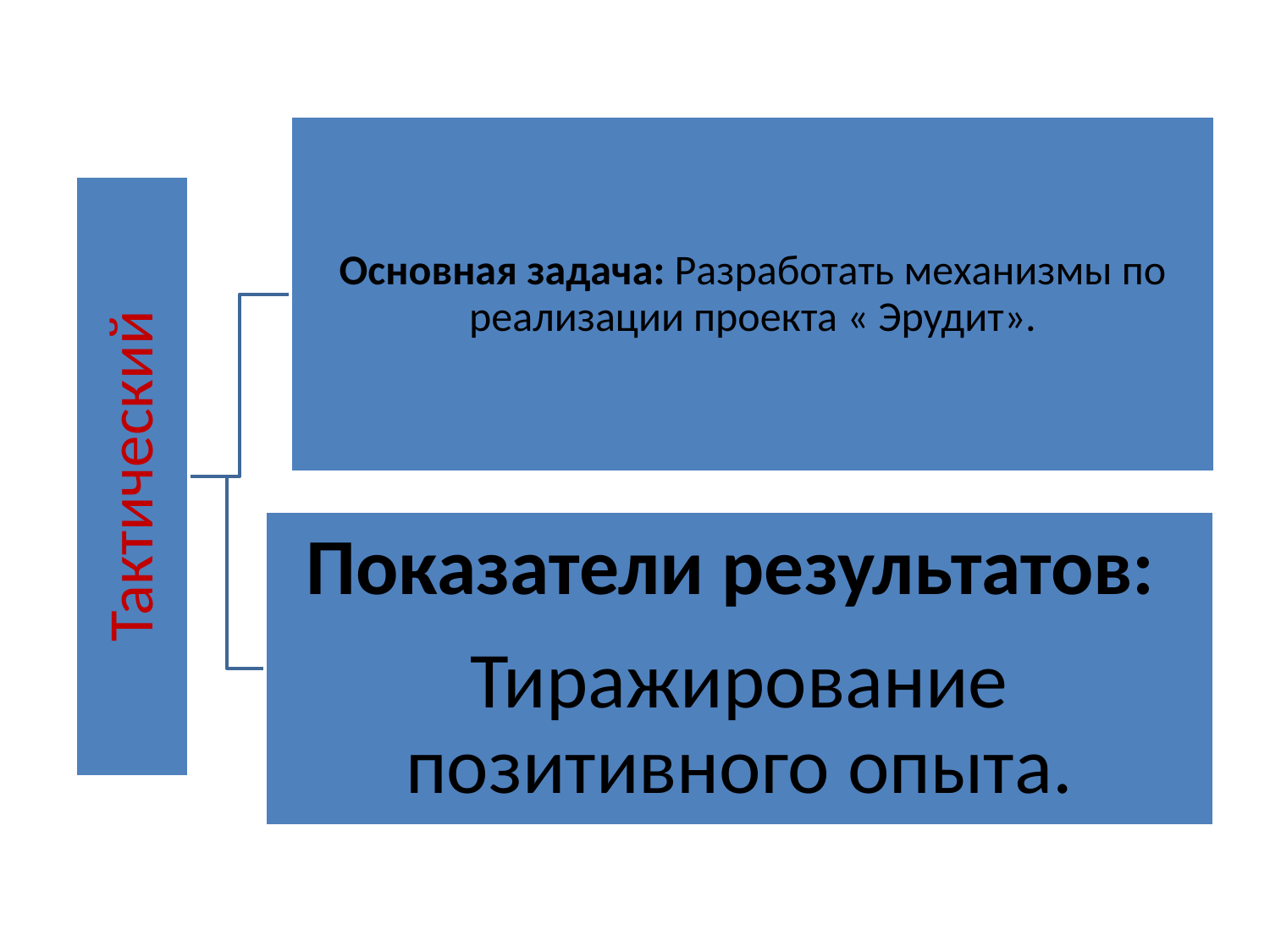

Тактический
Основная задача: Разработать механизмы по реализации проекта « Эрудит».
Показатели результатов:
Тиражирование позитивного опыта.